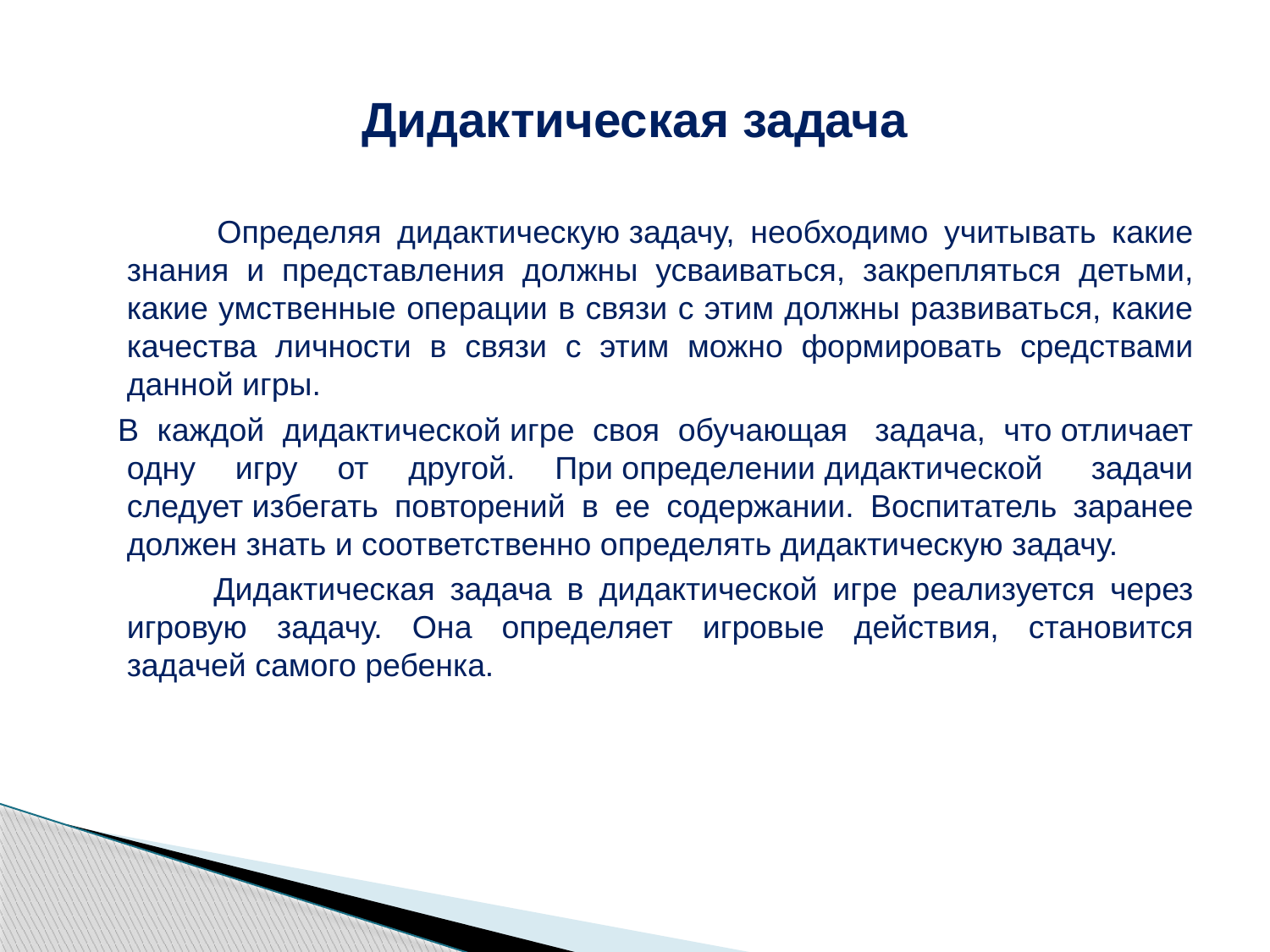

# Дидактическая задача
        Определяя дидактическую задачу, необходимо учитывать какие знания и представления должны усваиваться, закрепляться детьми, какие умственные операции в связи с этим должны развиваться, какие качества личности в связи с этим можно формировать средствами данной игры.
   В каждой дидактической игре своя обучающая  задача, что отличает одну игру от другой. При определении дидактической  задачи следует избегать повторений в ее содержании. Воспитатель заранее должен знать и соответственно определять дидактическую задачу.
        Дидактическая задача в дидактической игре реализуется через игровую задачу. Она определяет игровые действия, становится задачей самого ребенка.